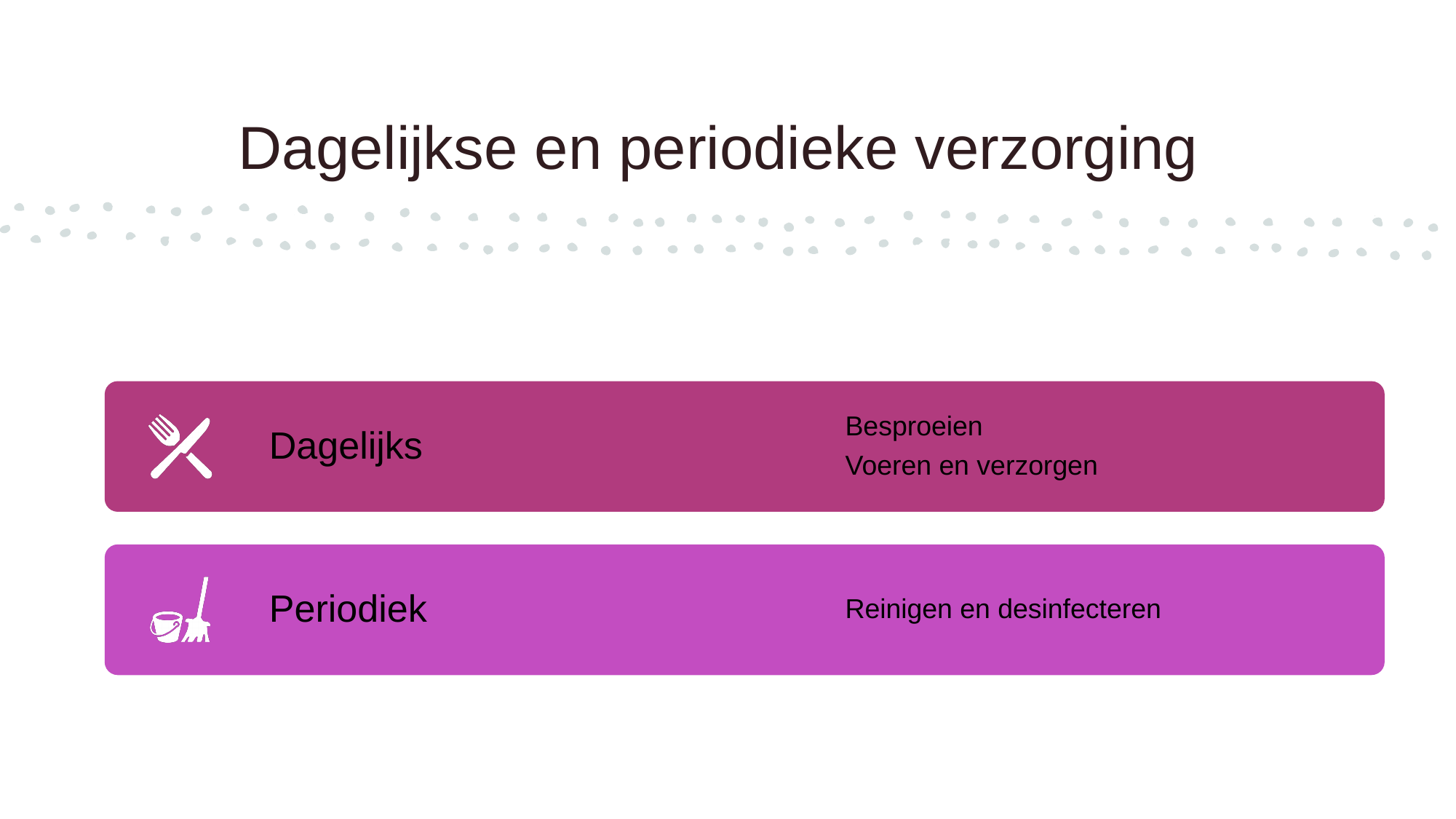

# Dagelijkse en periodieke verzorging

Dagelijks
Besproeien
Voeren en verzorgen
Periodiek
Reinigen en desinfecteren